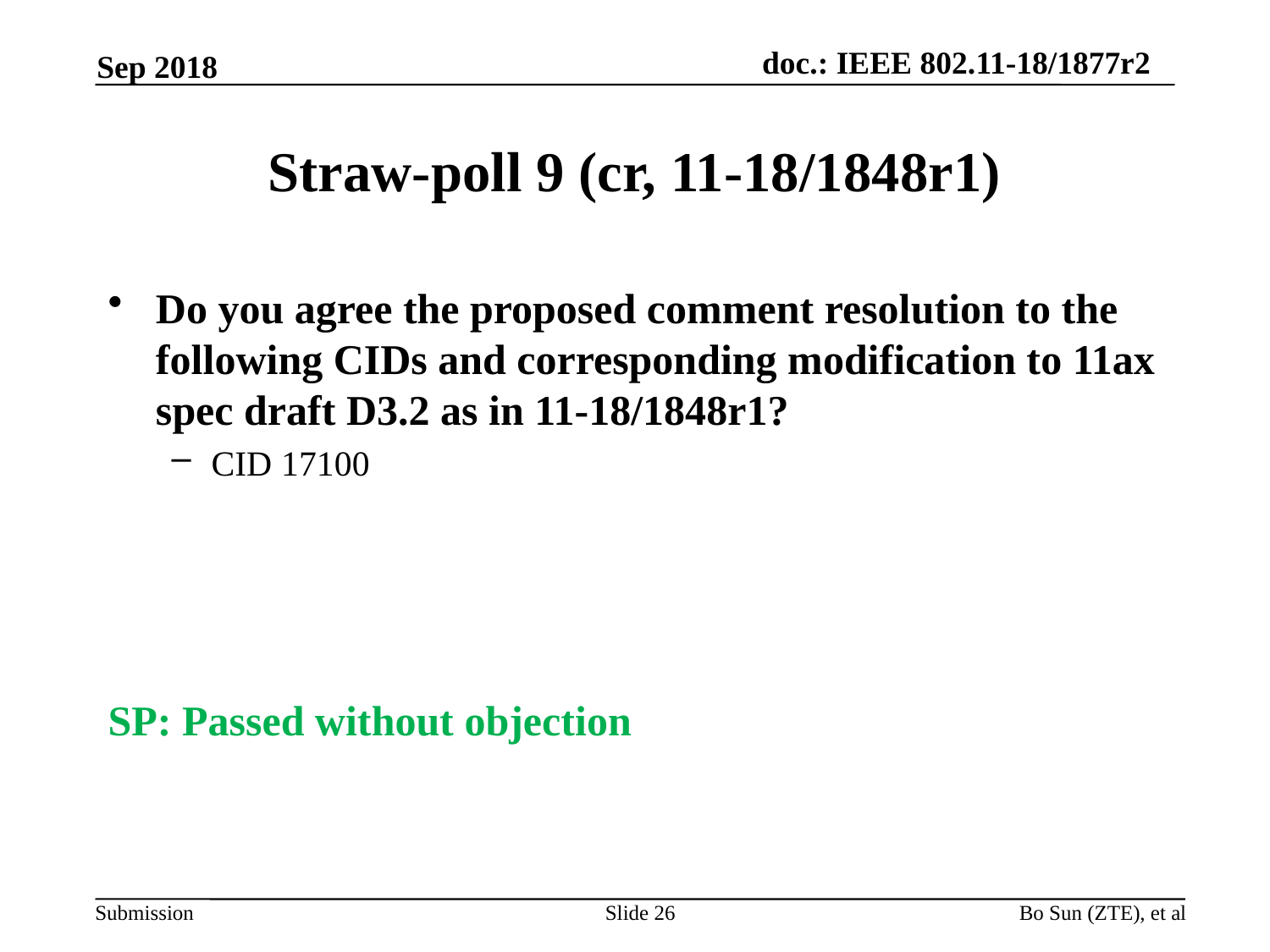

Sep 2018
# Straw-poll 9 (cr, 11-18/1848r1)
Do you agree the proposed comment resolution to the following CIDs and corresponding modification to 11ax spec draft D3.2 as in 11-18/1848r1?
CID 17100

SP: Passed without objection
Slide 26
Bo Sun (ZTE), et al